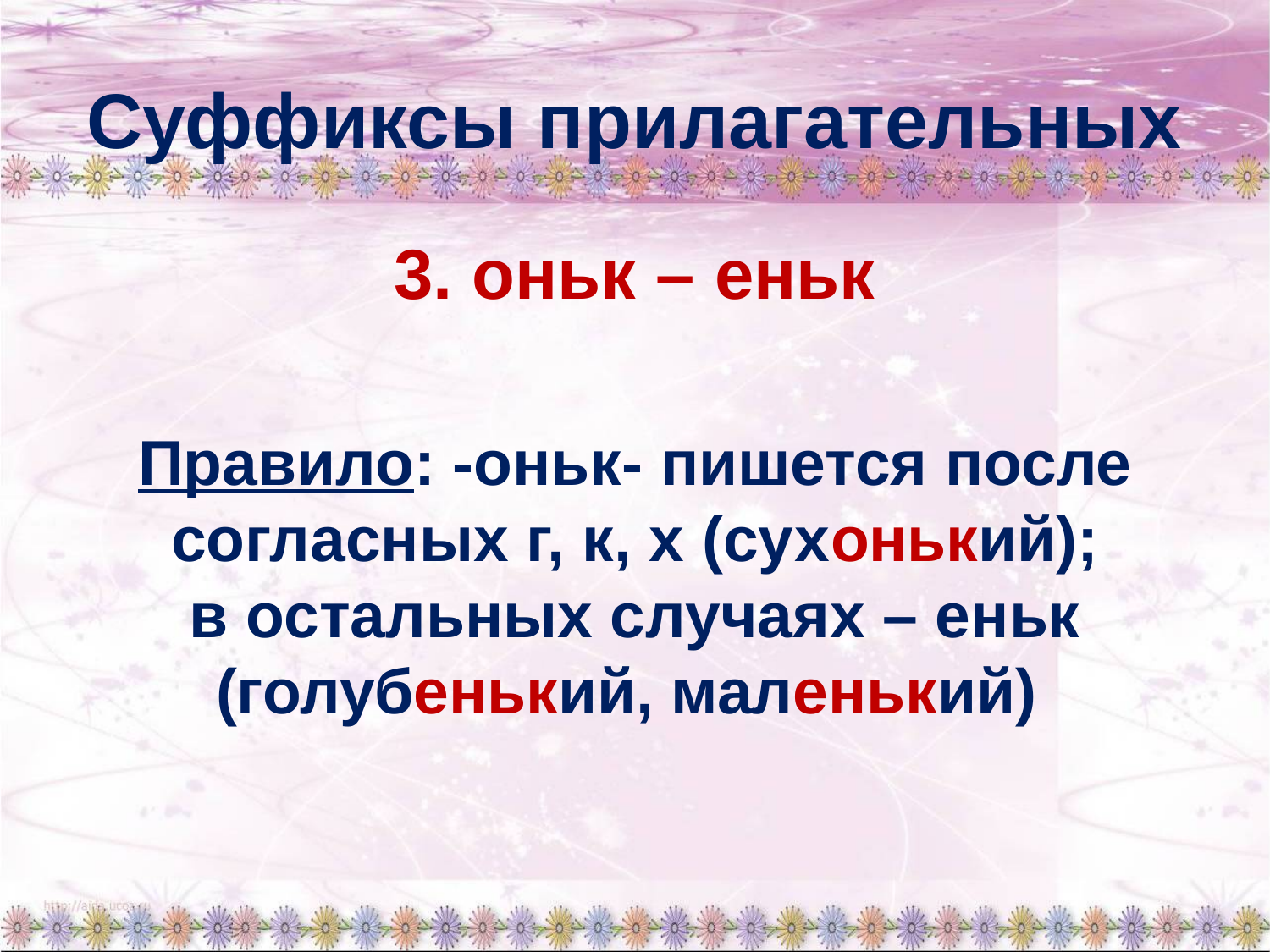

# Суффиксы прилагательных
3. оньк – еньк

Правило: -оньк- пишется после согласных г, к, х (сухонький);
в остальных случаях – еньк (голубенький, маленький)